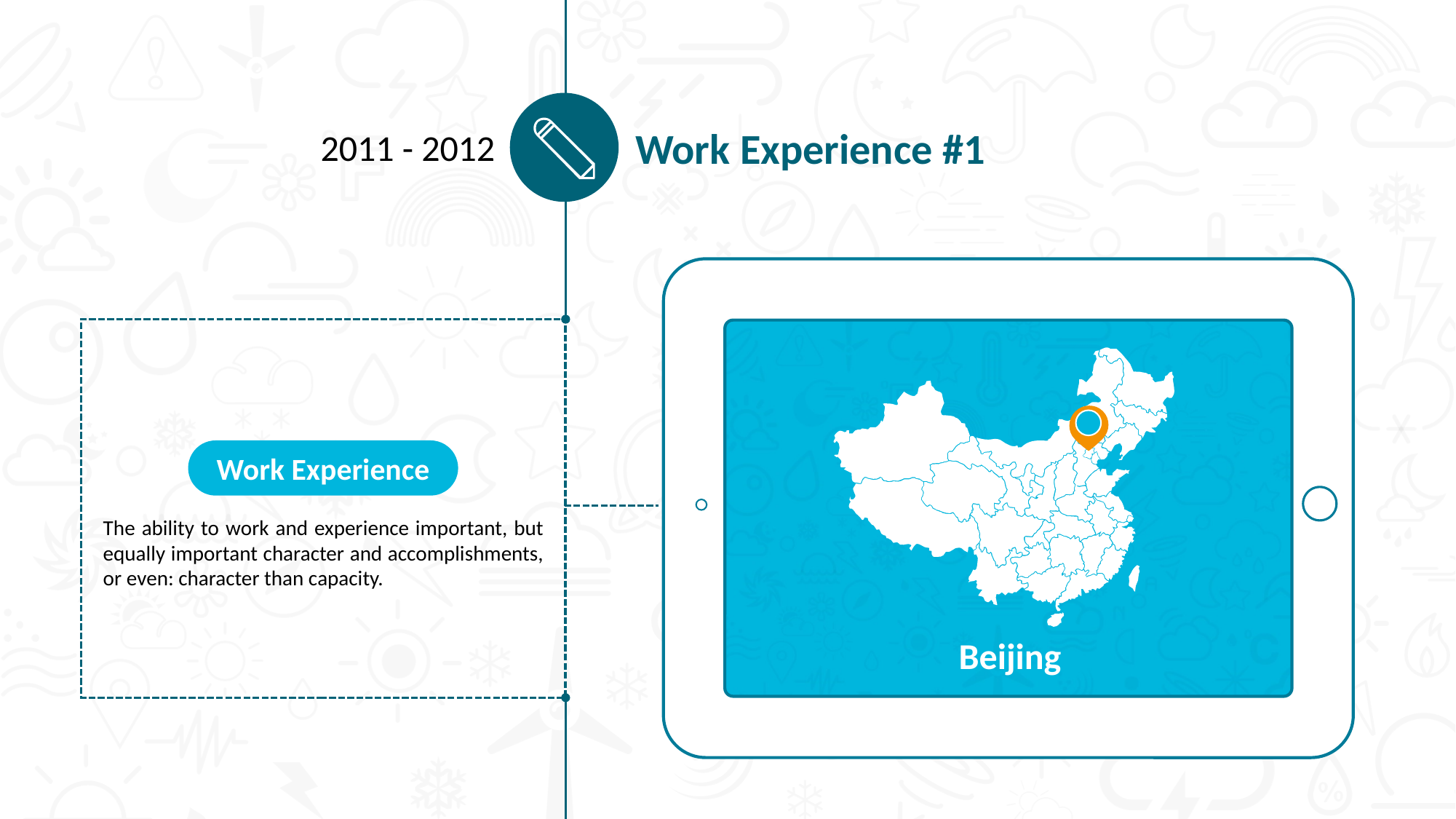

Work Experience #1
2011 - 2012

Work Experience
The ability to work and experience important, but equally important character and accomplishments, or even: character than capacity.
Beijing